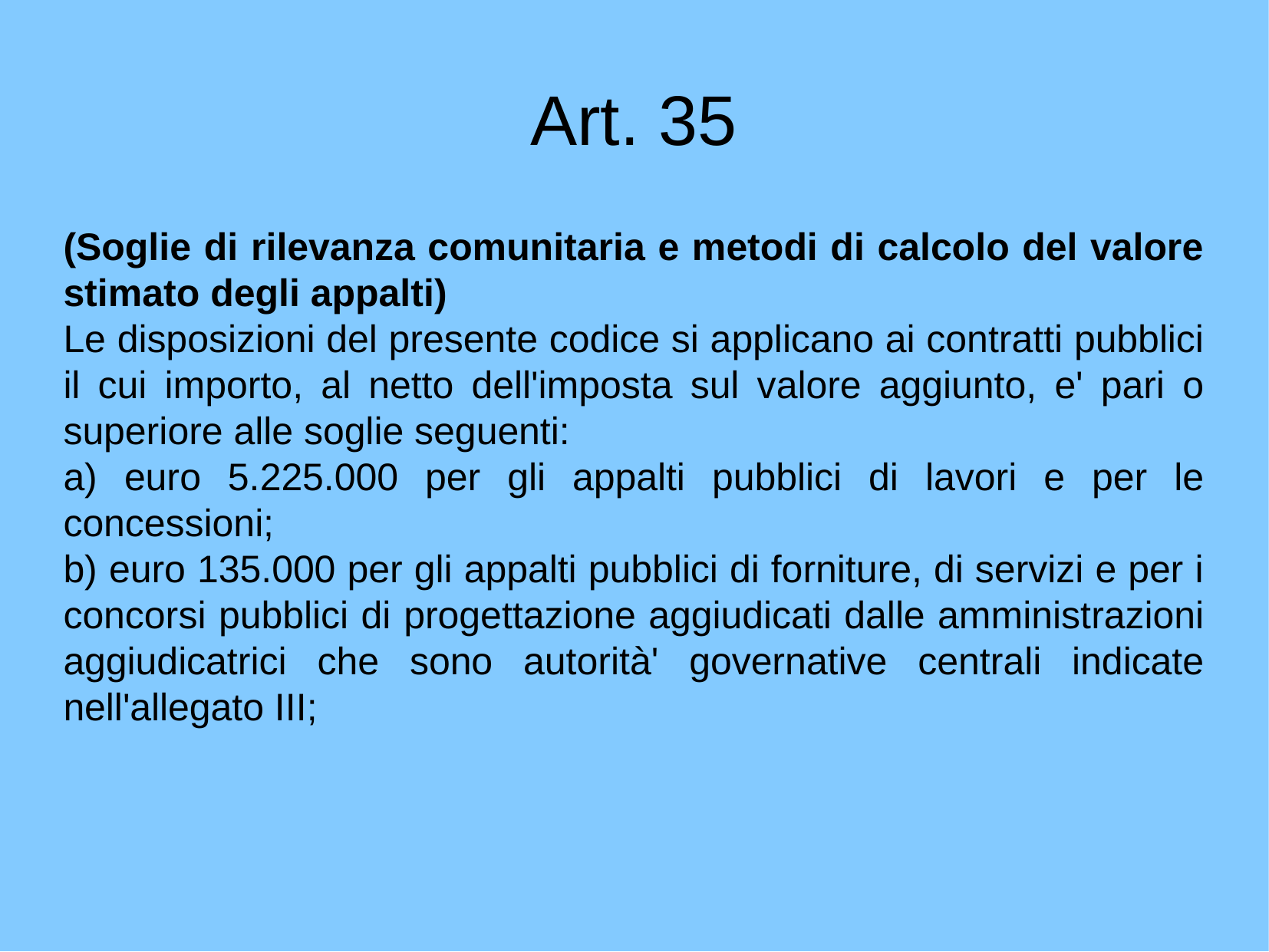

Art. 35
(Soglie di rilevanza comunitaria e metodi di calcolo del valore stimato degli appalti)
Le disposizioni del presente codice si applicano ai contratti pubblici il cui importo, al netto dell'imposta sul valore aggiunto, e' pari o superiore alle soglie seguenti:
a) euro 5.225.000 per gli appalti pubblici di lavori e per le concessioni;
b) euro 135.000 per gli appalti pubblici di forniture, di servizi e per i concorsi pubblici di progettazione aggiudicati dalle amministrazioni aggiudicatrici che sono autorità' governative centrali indicate nell'allegato III;